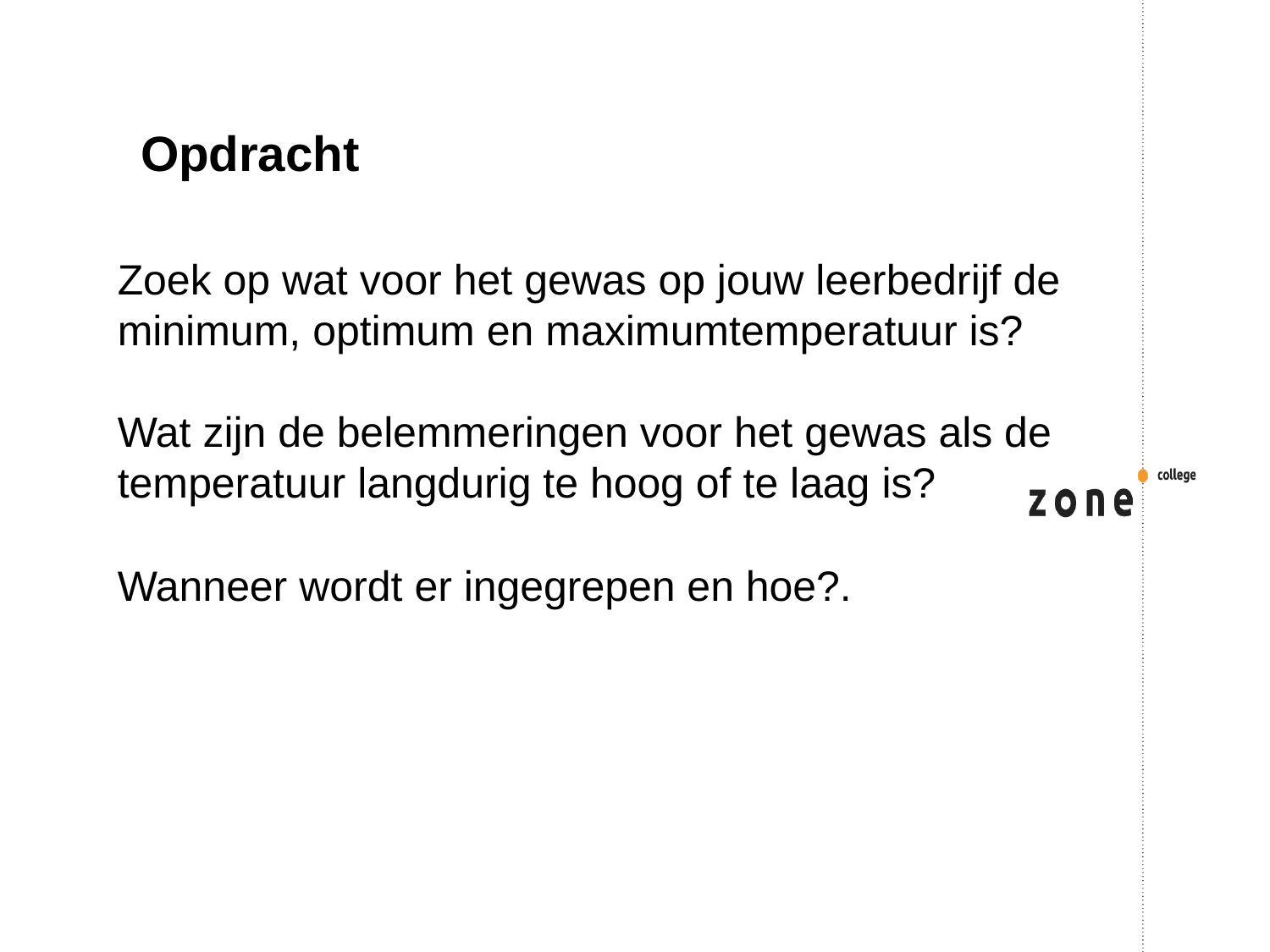

Opdracht
Zoek op wat voor het gewas op jouw leerbedrijf de minimum, optimum en maximumtemperatuur is?

Wat zijn de belemmeringen voor het gewas als de temperatuur langdurig te hoog of te laag is?

Wanneer wordt er ingegrepen en hoe?.